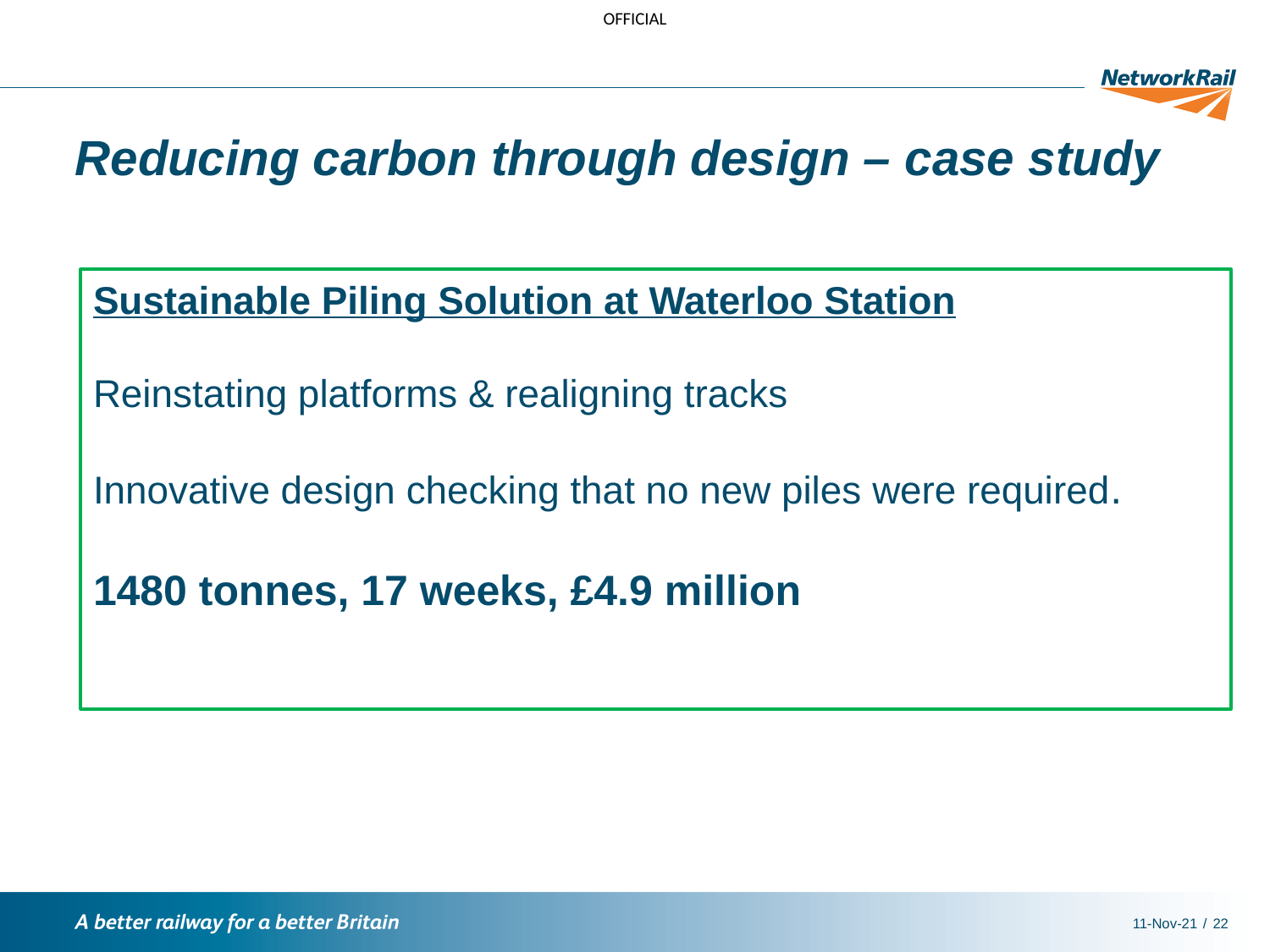

Reducing carbon through design – case study
Sustainable Piling Solution at Waterloo Station

Reinstating platforms & realigning tracks

Innovative design checking that no new piles were required.

1480 tonnes, 17 weeks, £4.9 million

11-Nov-21
22